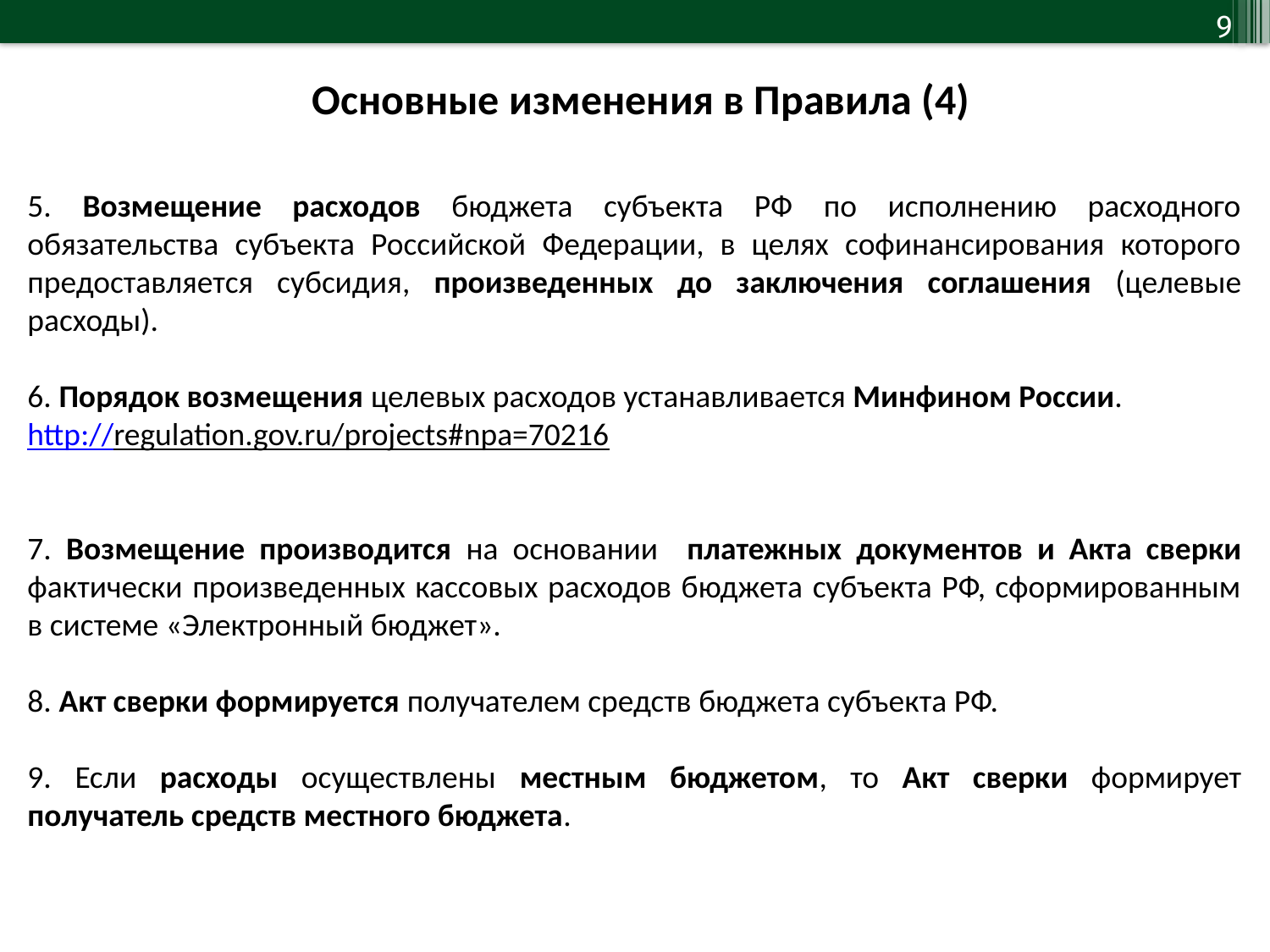

9
Основные изменения в Правила (4)
5. Возмещение расходов бюджета субъекта РФ по исполнению расходного обязательства субъекта Российской Федерации, в целях софинансирования которого предоставляется субсидия, произведенных до заключения соглашения (целевые расходы).

6. Порядок возмещения целевых расходов устанавливается Минфином России.
http://regulation.gov.ru/projects#npa=70216

7. Возмещение производится на основании  платежных документов и Акта сверки фактически произведенных кассовых расходов бюджета субъекта РФ, сформированным в системе «Электронный бюджет».

8. Акт сверки формируется получателем средств бюджета субъекта РФ.

9. Если расходы осуществлены местным бюджетом, то Акт сверки формирует получатель средств местного бюджета.